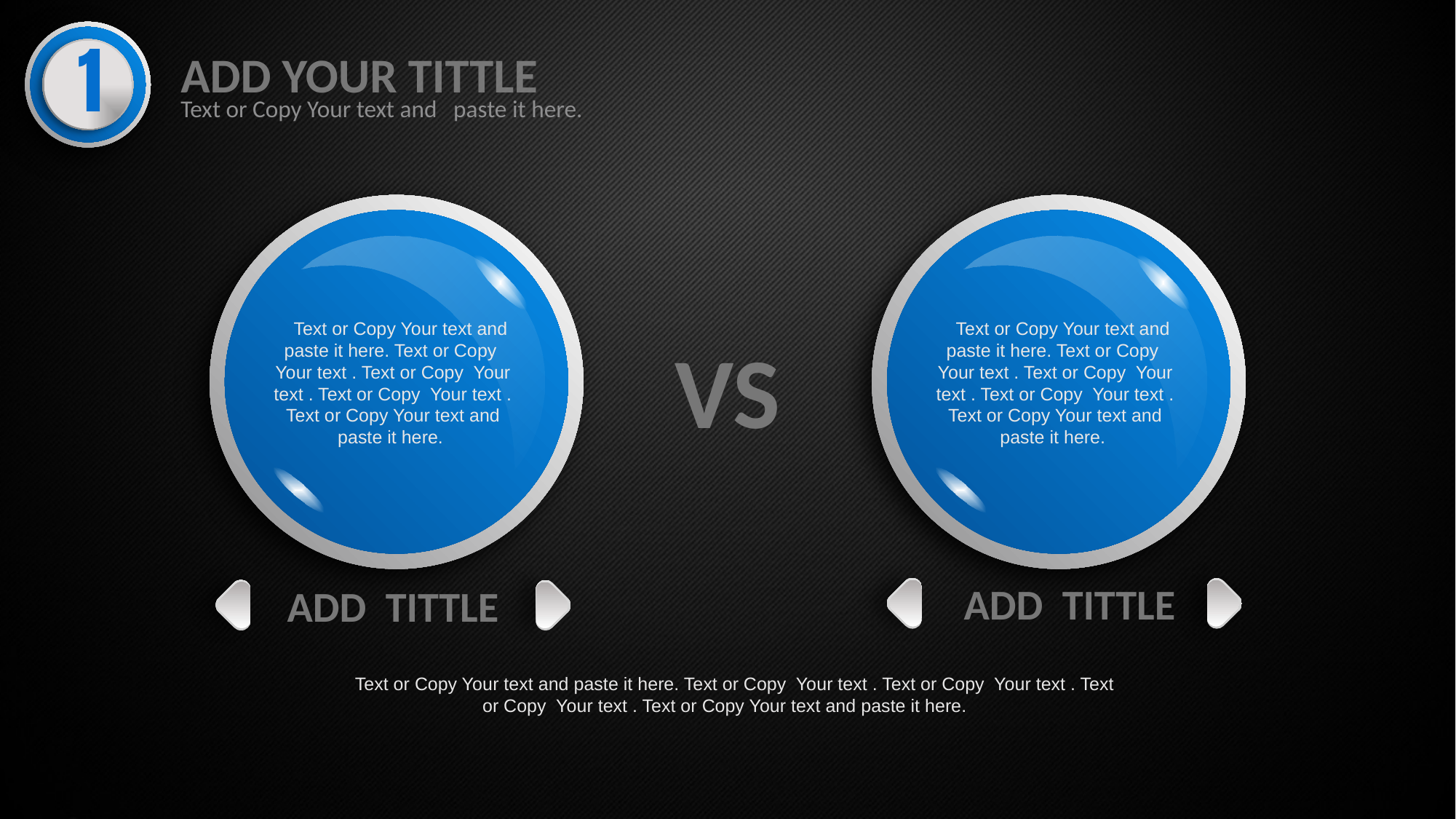

1
ADD YOUR TITTLE
Text or Copy Your text and   paste it here.

   Text or Copy Your text and paste it here. Text or Copy  Your text . Text or Copy  Your text . Text or Copy  Your text . Text or Copy Your text and paste it here.

   Text or Copy Your text and paste it here. Text or Copy  Your text . Text or Copy  Your text . Text or Copy  Your text . Text or Copy Your text and paste it here.
VS
ADD  TITTLE

ADD  TITTLE

   Text or Copy Your text and paste it here. Text or Copy  Your text . Text or Copy  Your text . Text or Copy  Your text . Text or Copy Your text and paste it here.